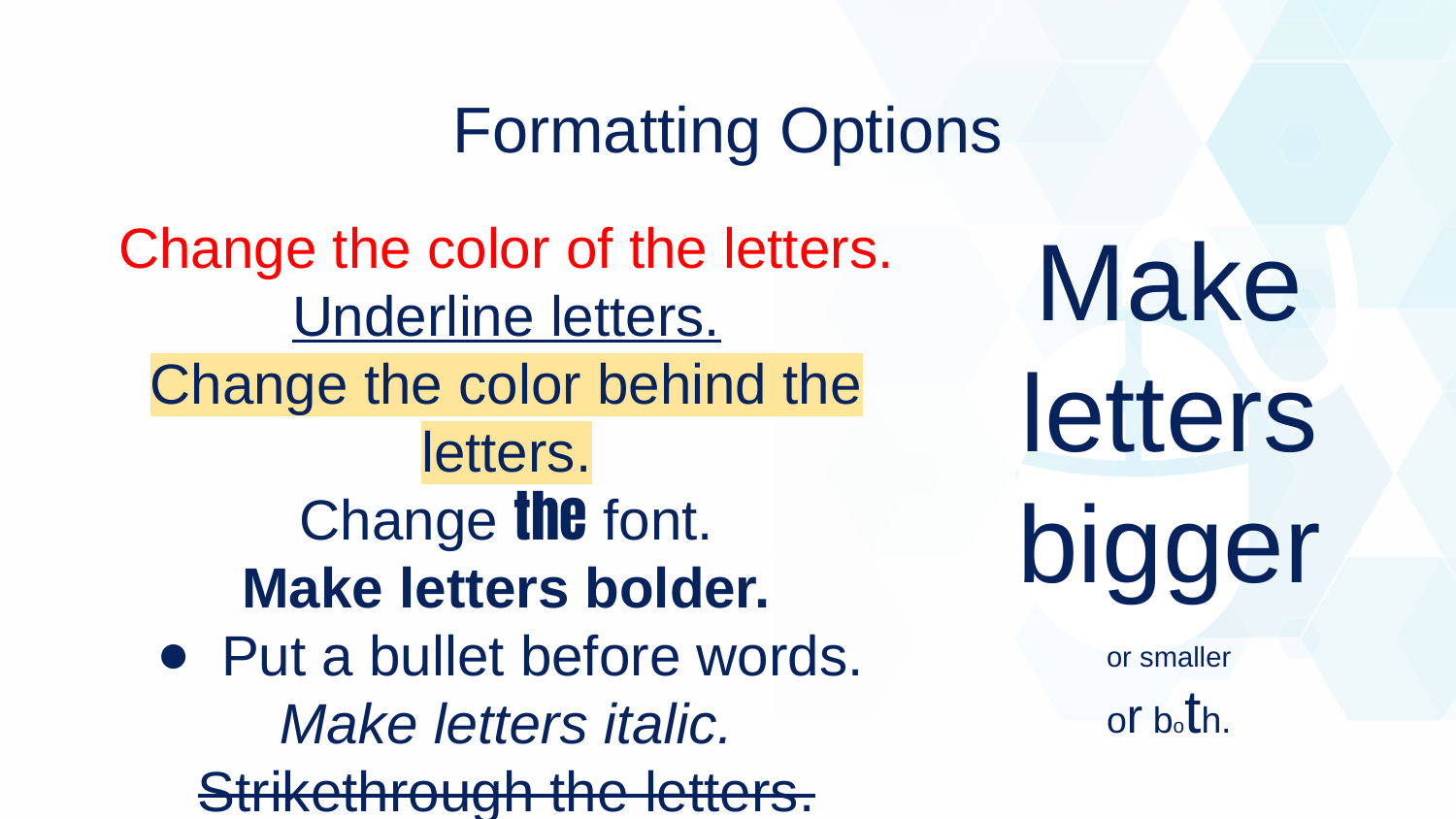

Formatting Options
Change the color of the letters.
Underline letters.
Change the color behind the letters.
Change the font.
Make letters bolder.
Put a bullet before words.
Make letters italic.
Strikethrough the letters.

Make letters bigger

or smaller
or both.